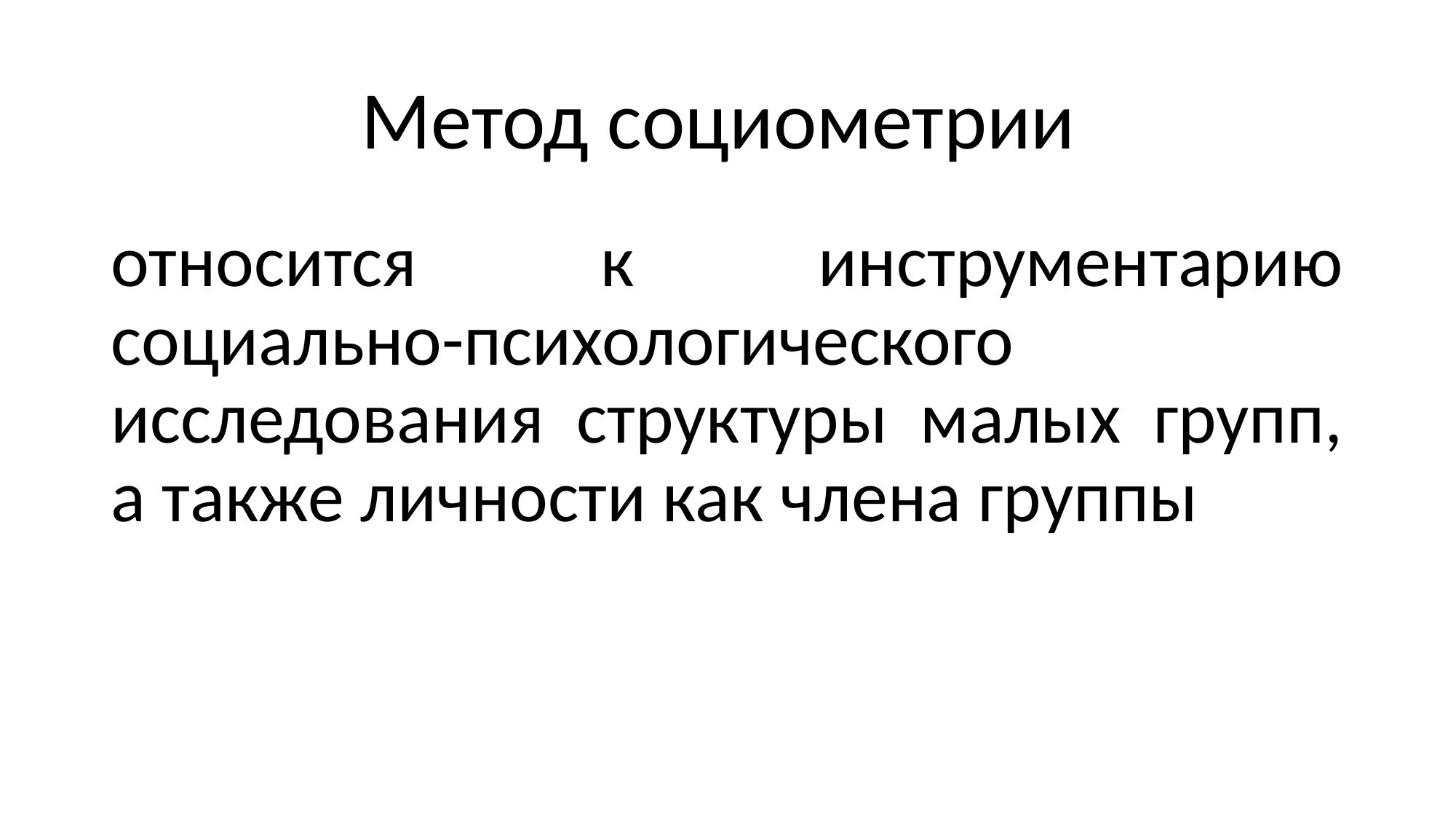

# Метод социометрии
относится к инструментарию социально-психологического исследования структуры малых групп, а также личности как члена группы